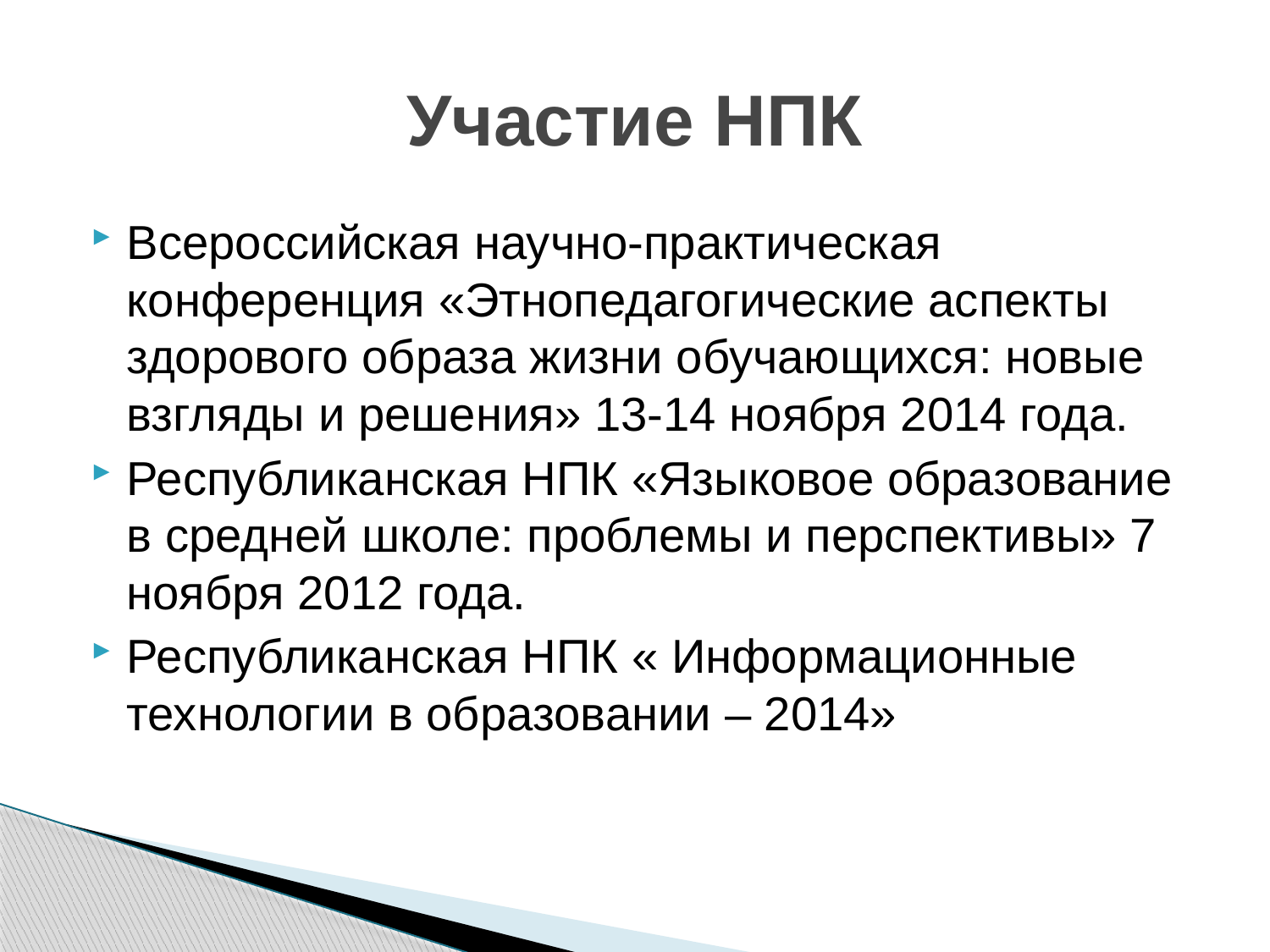

# Участие НПК
Всероссийская научно-практическая конференция «Этнопедагогические аспекты здорового образа жизни обучающихся: новые взгляды и решения» 13-14 ноября 2014 года.
Республиканская НПК «Языковое образование в средней школе: проблемы и перспективы» 7 ноября 2012 года.
Республиканская НПК « Информационные технологии в образовании – 2014»